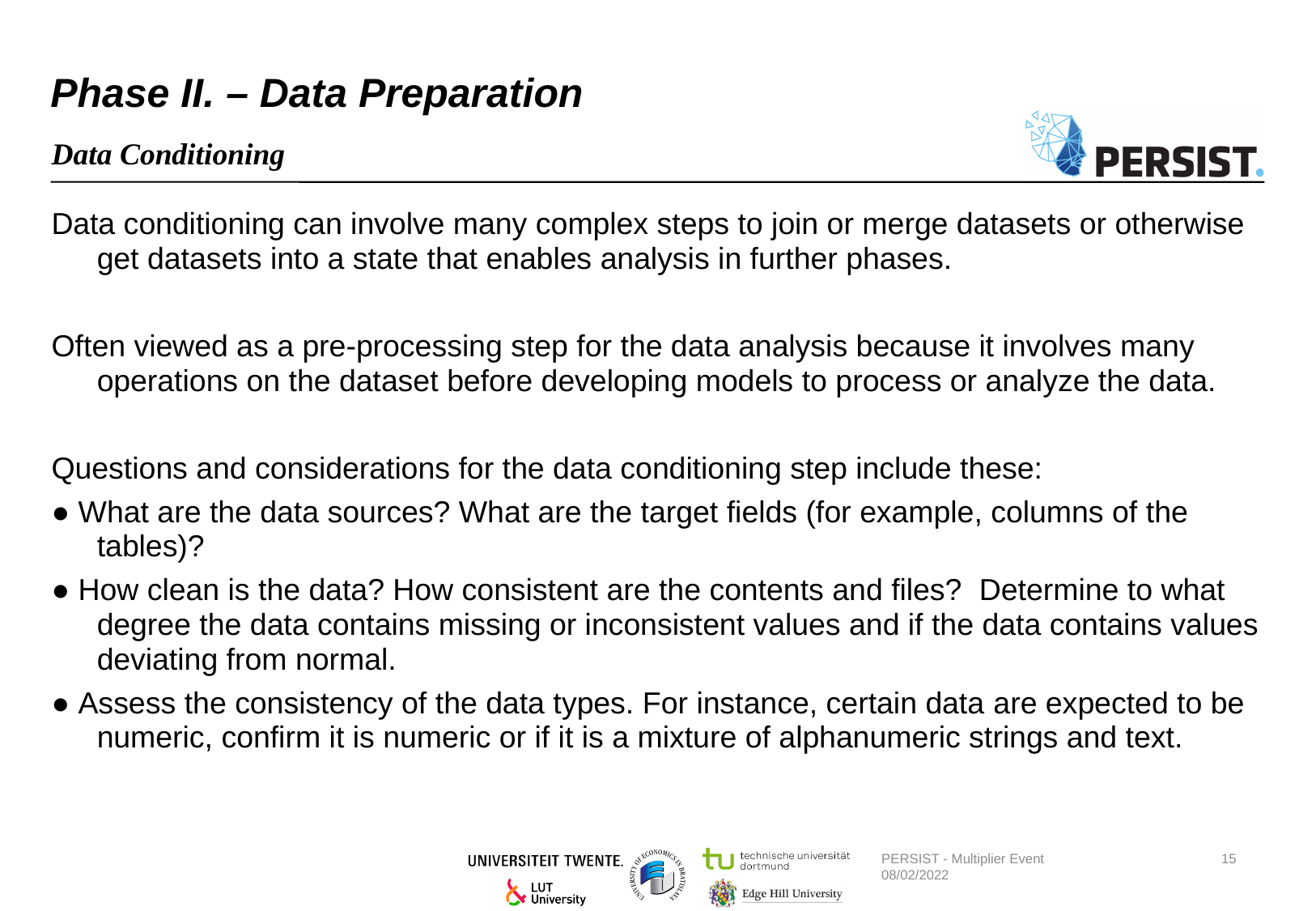

# Phase II. – Data Preparation
Data Conditioning
Data conditioning can involve many complex steps to join or merge datasets or otherwise get datasets into a state that enables analysis in further phases.

Often viewed as a pre-processing step for the data analysis because it involves many operations on the dataset before developing models to process or analyze the data.

Questions and considerations for the data conditioning step include these:
● What are the data sources? What are the target fields (for example, columns of the tables)?
● How clean is the data? How consistent are the contents and files?  Determine to what degree the data contains missing or inconsistent values and if the data contains values deviating from normal.
● Assess the consistency of the data types. For instance, certain data are expected to be numeric, confirm it is numeric or if it is a mixture of alphanumeric strings and text.